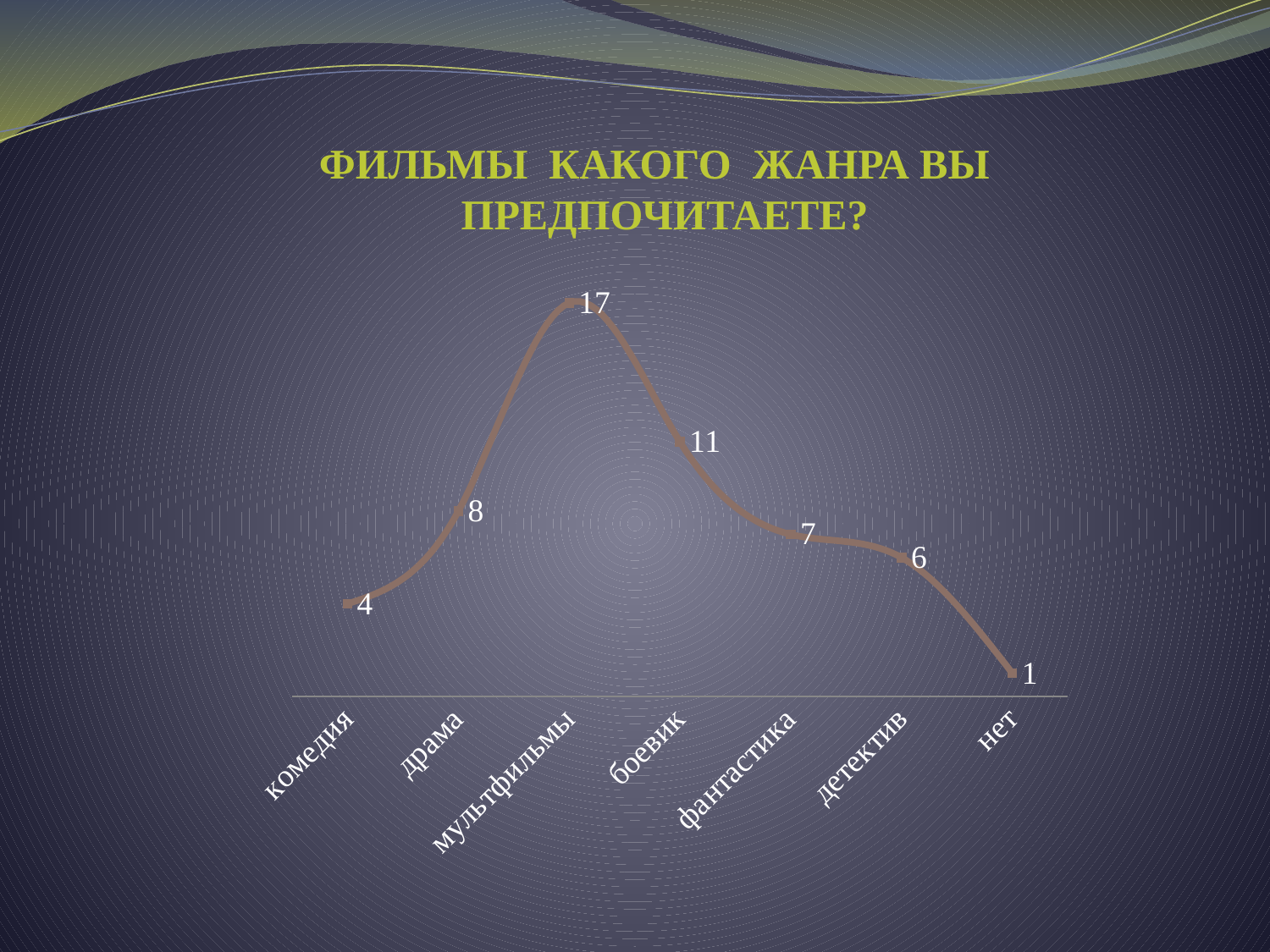

# ФИЛЬМЫ  КАКОГО  ЖАНРА ВЫ   ПРЕДПОЧИТАЕТЕ?

### Chart

| Category | Какой фильм,мультфильм вам нравится? |
|---|---|
| комедия | 4.0 |
| драма | 8.0 |
| мультфильмы | 17.0 |
| боевик | 11.0 |
| фантастика | 7.0 |
| детектив | 6.0 |
| нет | 1.0 |